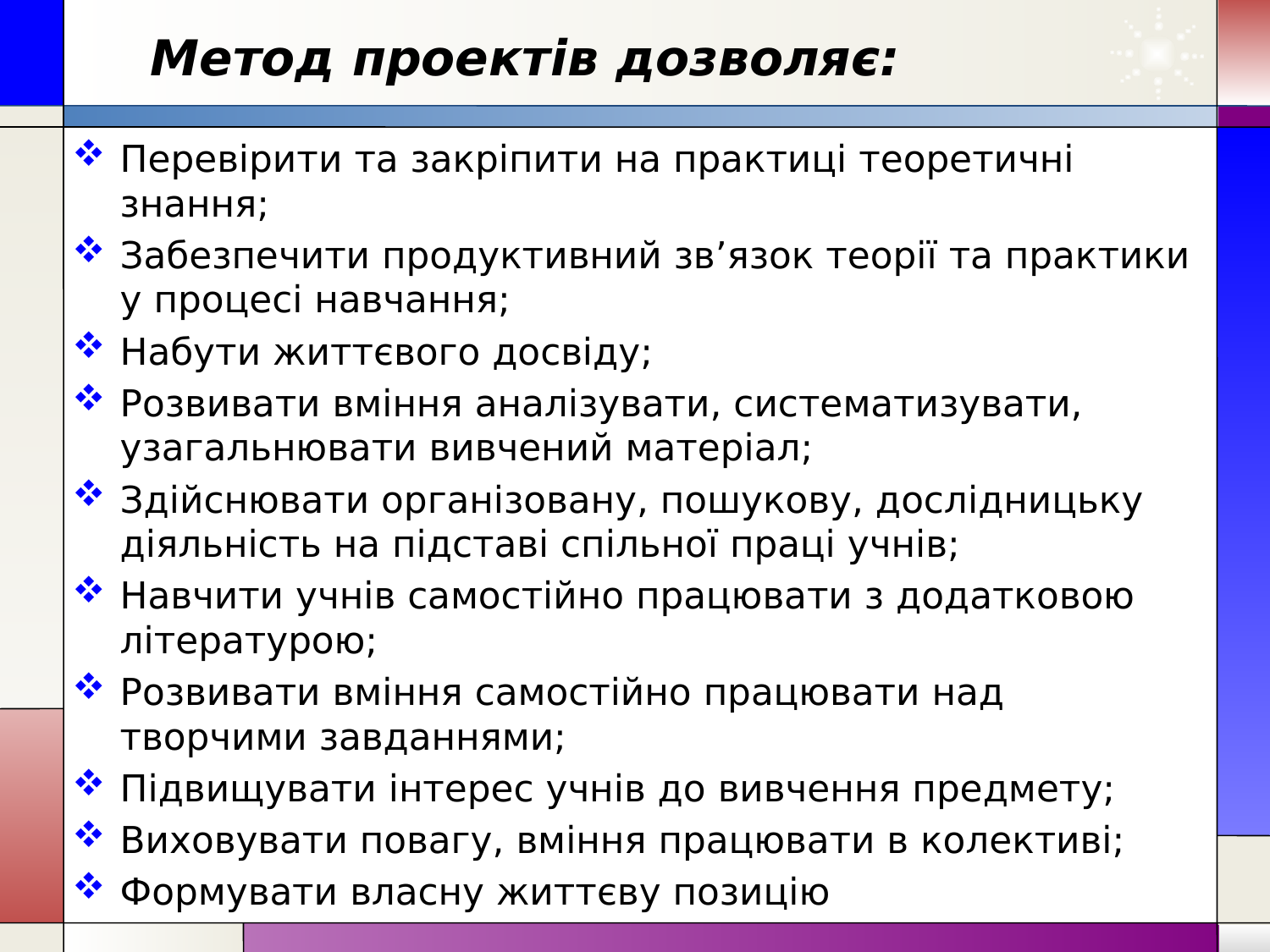

# Метод проектів дозволяє:
Перевірити та закріпити на практиці теоретичні знання;
Забезпечити продуктивний зв’язок теорії та практики у процесі навчання;
Набути життєвого досвіду;
Розвивати вміння аналізувати, систематизувати, узагальнювати вивчений матеріал;
Здійснювати організовану, пошукову, дослідницьку діяльність на підставі спільної праці учнів;
Навчити учнів самостійно працювати з додатковою літературою;
Розвивати вміння самостійно працювати над творчими завданнями;
Підвищувати інтерес учнів до вивчення предмету;
Виховувати повагу, вміння працювати в колективі;
Формувати власну життєву позицію